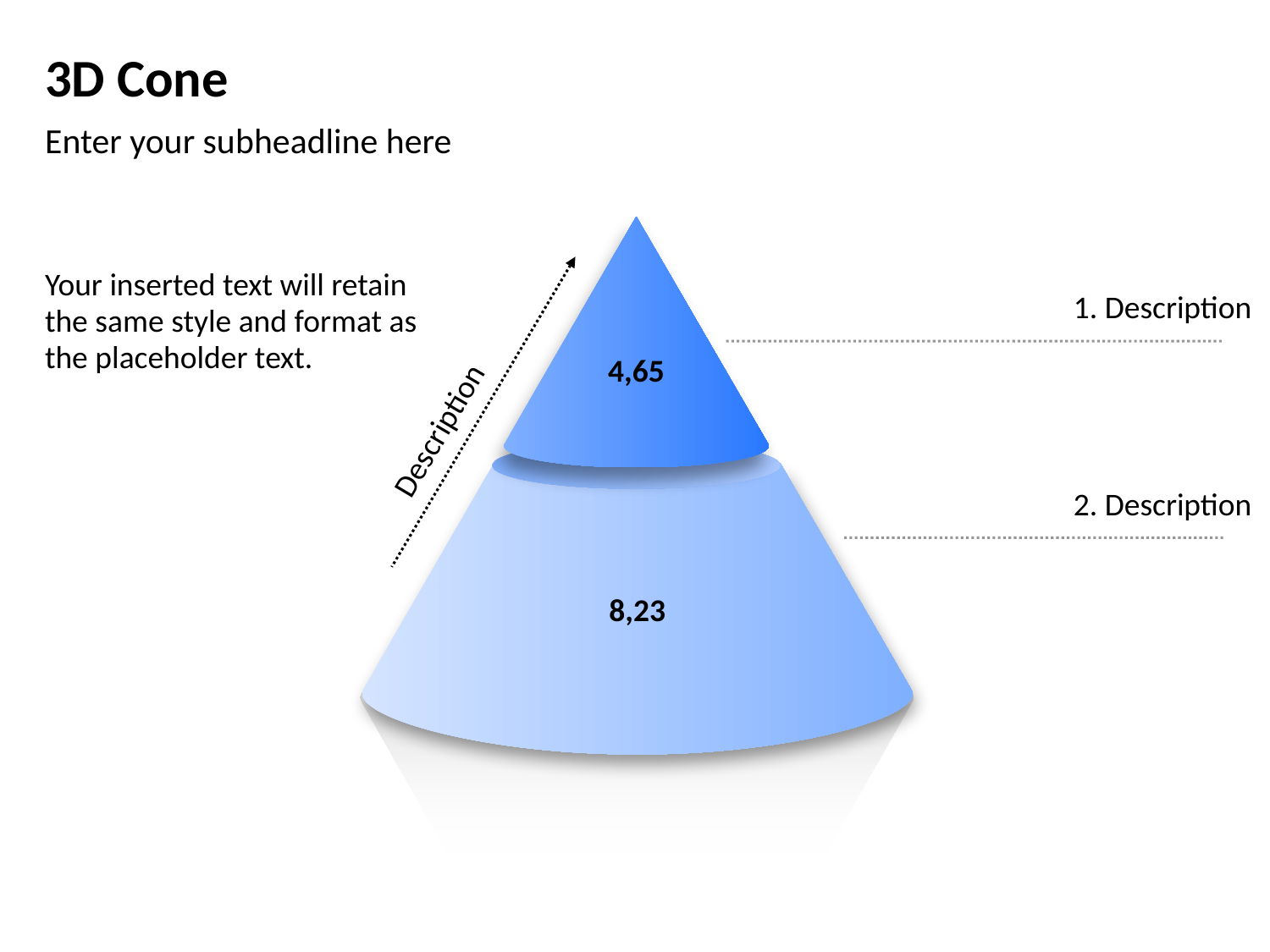

# 3D Cone
Enter your subheadline here
4,65

Description
Your inserted text will retain the same style and format as the placeholder text.
1. Description

8,23
2. Description